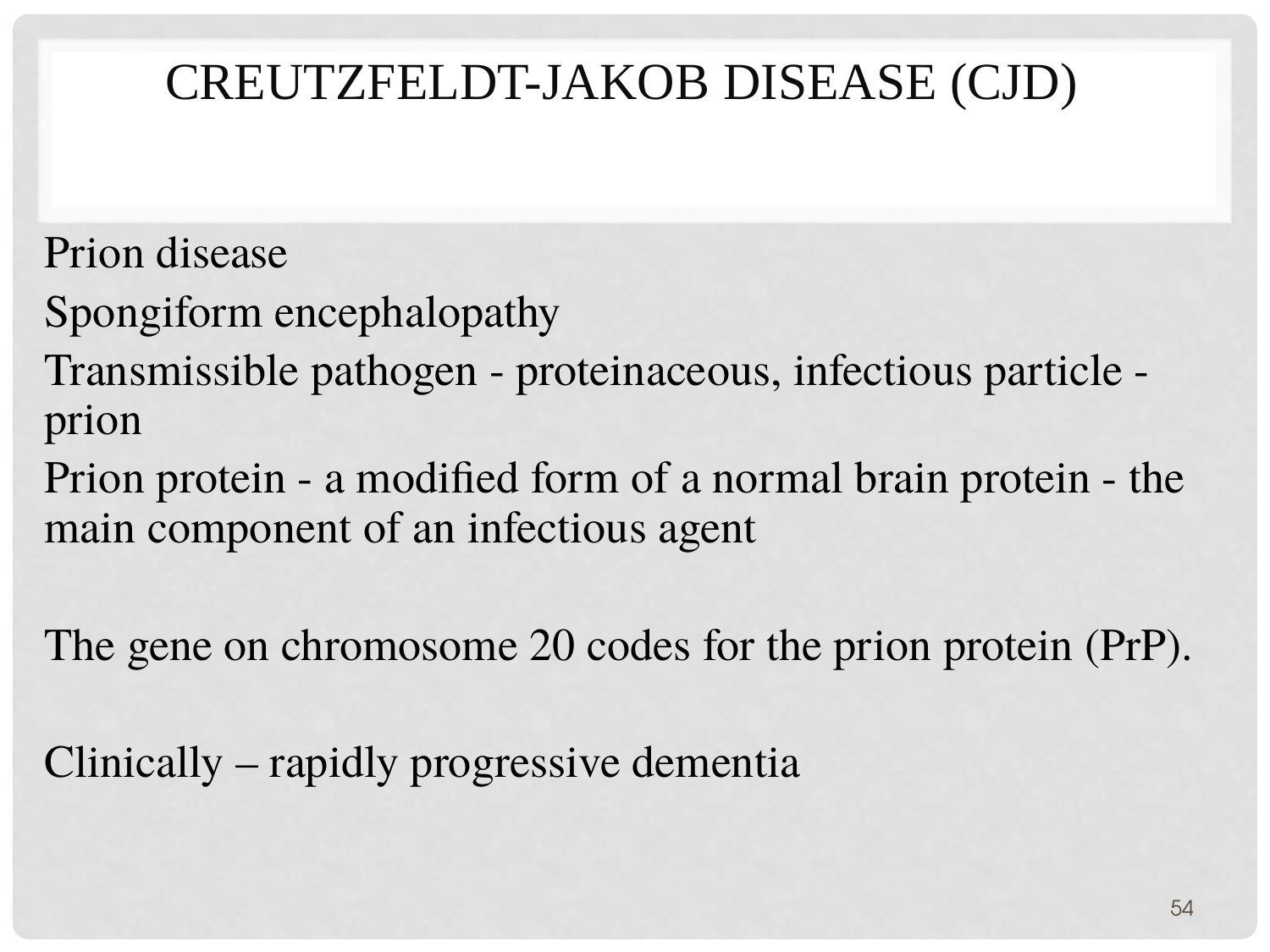

# Creutzfeldt-Jakob disease (CJD)
Prion disease
Spongiform encephalopathy
Transmissible pathogen - proteinaceous, infectious particle - prion
Prion protein - a modified form of a normal brain protein - the main component of an infectious agent

The gene on chromosome 20 codes for the prion protein (PrP).

Clinically – rapidly progressive dementia
54